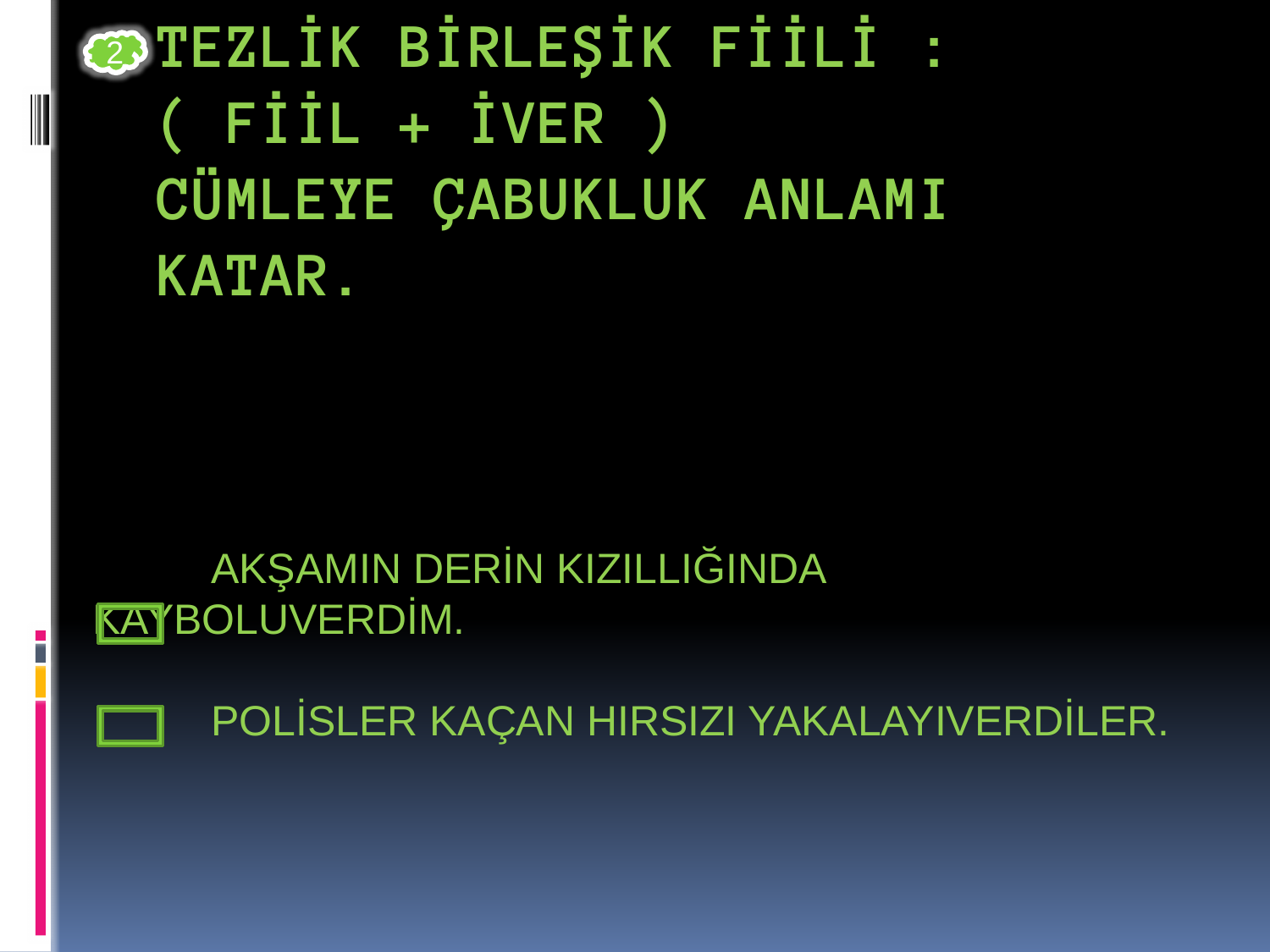

# TEZLİK BİRLEŞİK FİİLİ : ( FİİL + İVER ) CÜMLEYE ÇABUKLUK ANLAMI KATAR.

          AKŞAMIN DERİN KIZILLIĞINDA    KAYBOLUVERDİM.

          POLİSLER KAÇAN HIRSIZI YAKALAYIVERDİLER.
2